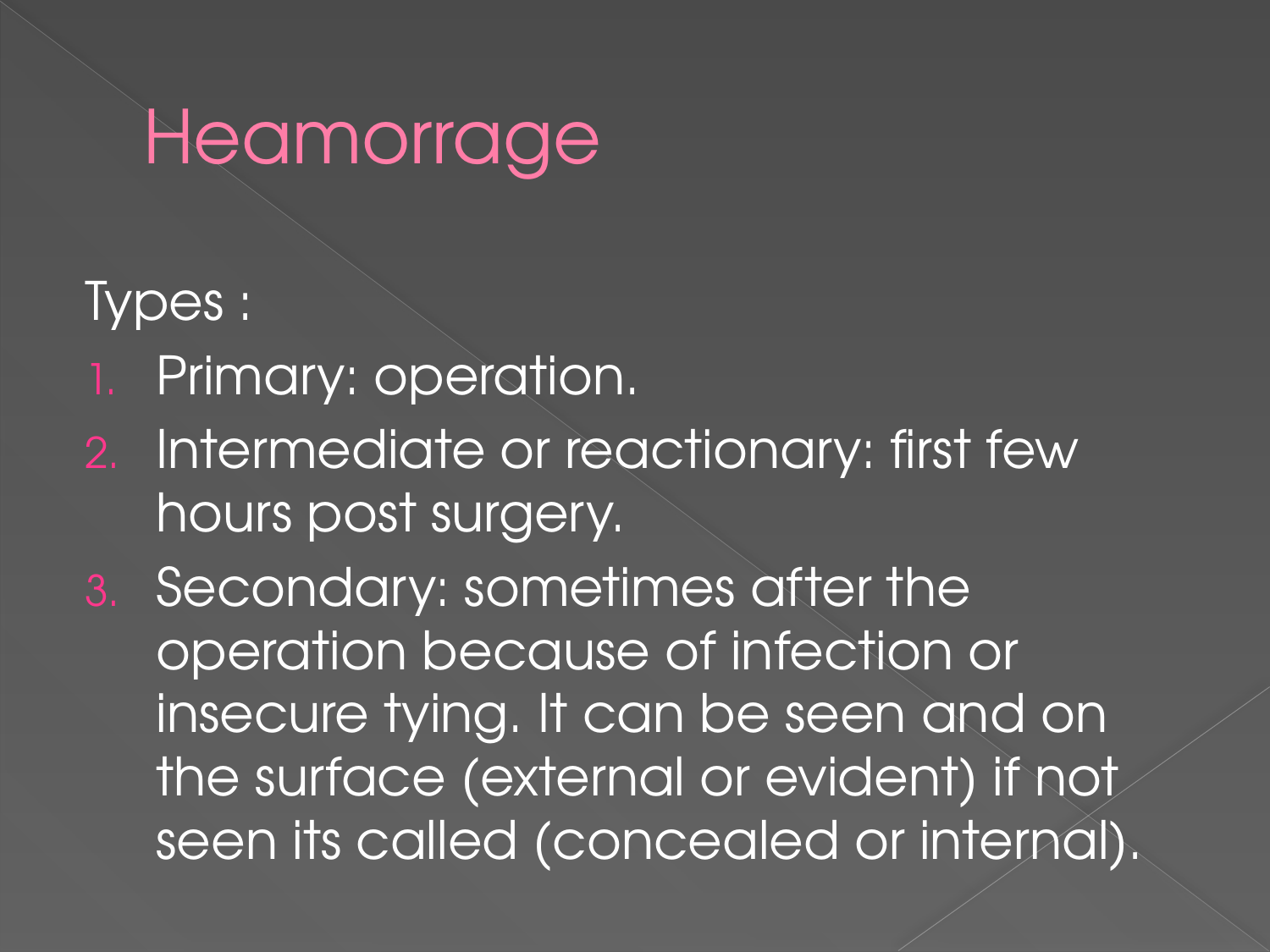

# Heamorrage
Types :
Primary: operation.
Intermediate or reactionary: first few hours post surgery.
Secondary: sometimes after the operation because of infection or insecure tying. It can be seen and on the surface (external or evident) if not seen its called (concealed or internal).